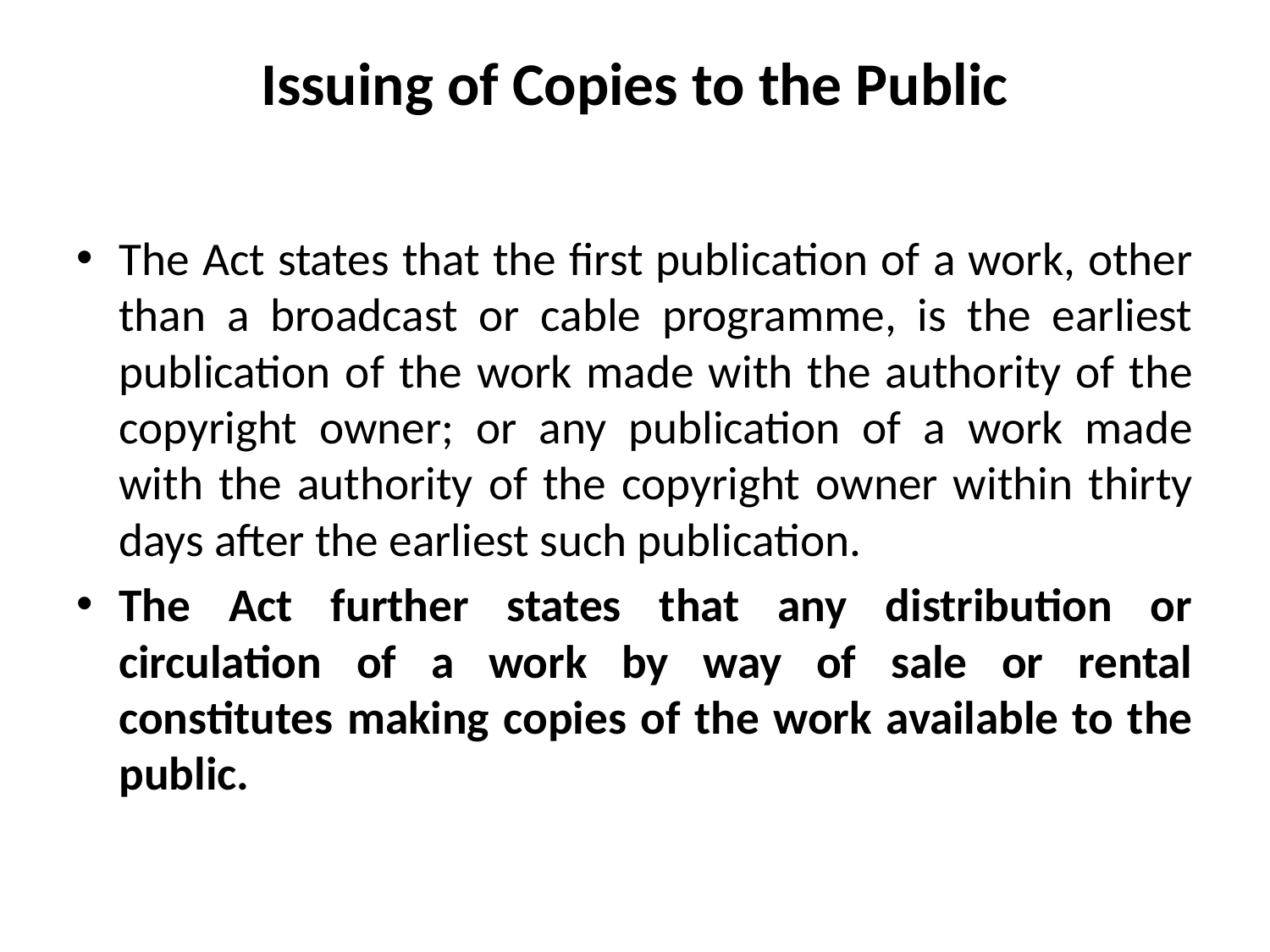

# Issuing of Copies to the Public
The Act states that the first publication of a work, other than a broadcast or cable programme, is the earliest publication of the work made with the authority of the copyright owner; or any publication of a work made with the authority of the copyright owner within thirty days after the earliest such publication.
The Act further states that any distribution or circulation of a work by way of sale or rental constitutes making copies of the work available to the public.